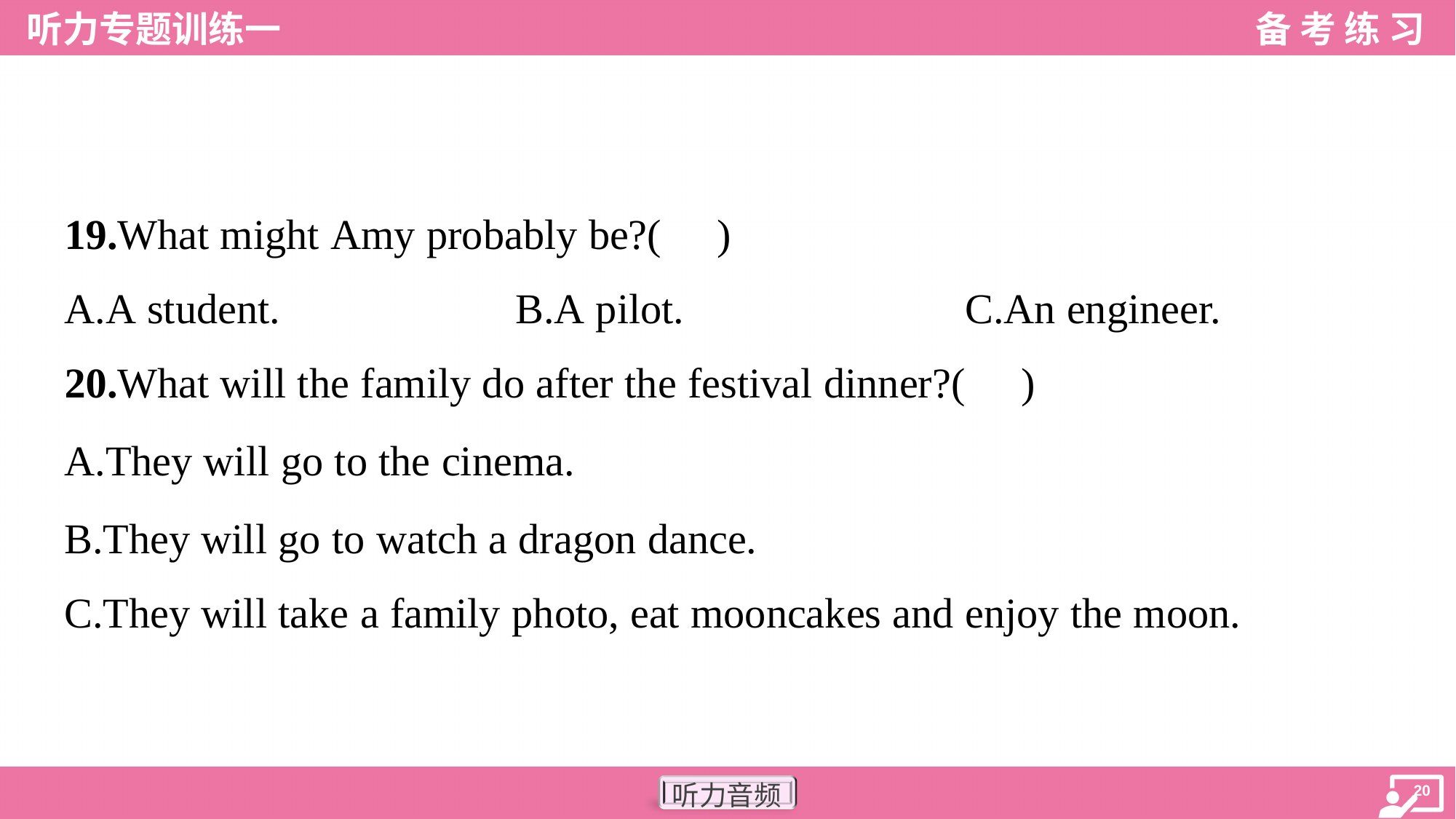

19.What might Amy probably be?(     )
A.A student.	B.A pilot.	C.An engineer.
20.What will the family do after the festival dinner?(     )
A.They will go to the cinema.
B.They will go to watch a dragon dance.
C.They will take a family photo, eat mooncakes and enjoy the moon.